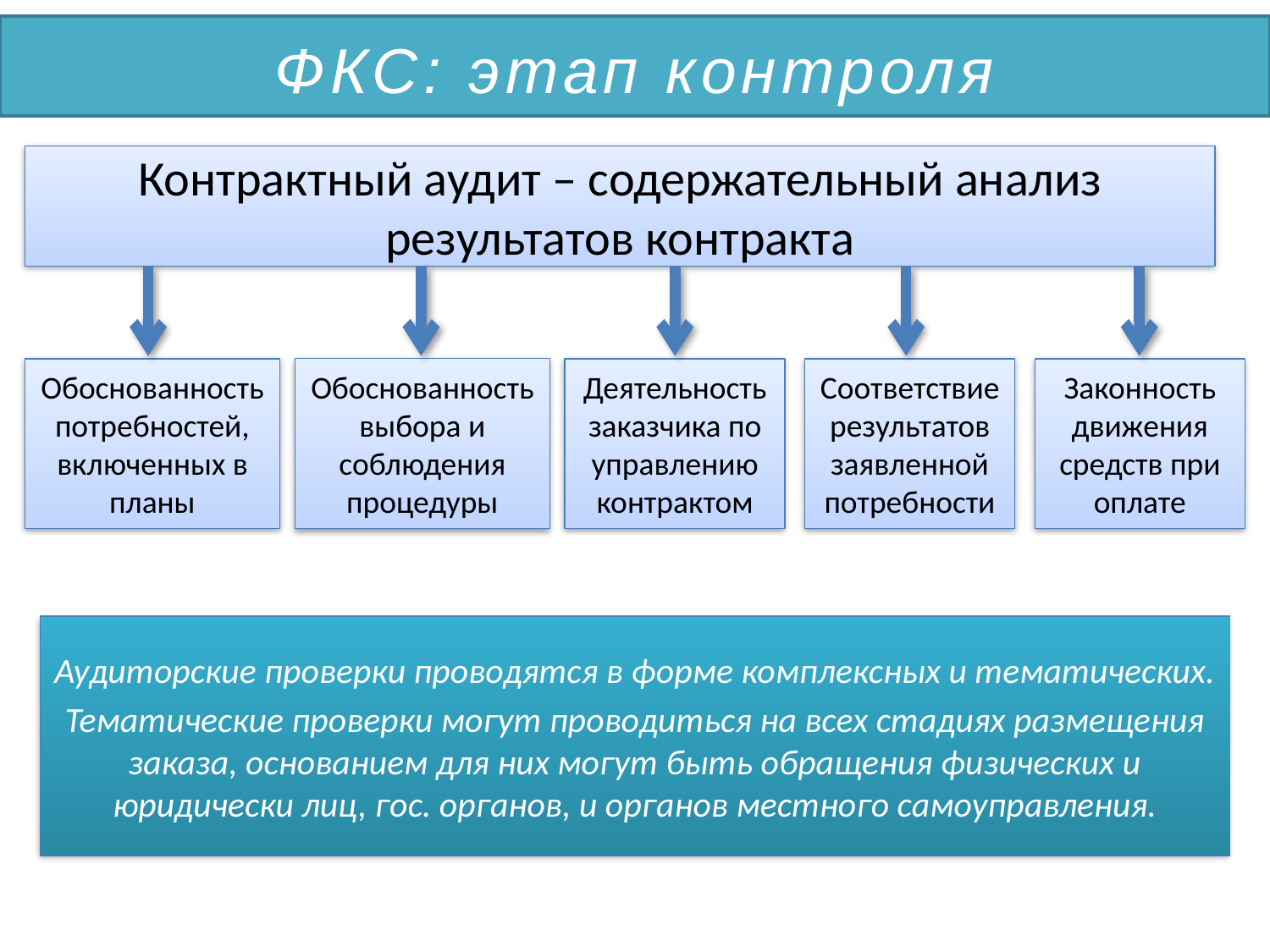

ФКС: этап контроля
Контрактный аудит – содержательный анализ результатов контракта
Обоснованность выбора и соблюдения процедуры
Обоснованность потребностей, включенных в планы
Законность движения средств при оплате
Деятельность заказчика по управлению контрактом
Соответствие результатов заявленной потребности
Аудиторские проверки проводятся в форме комплексных и тематических.
Тематические проверки могут проводиться на всех стадиях размещения заказа, основанием для них могут быть обращения физических и юридически лиц, гос. органов, и органов местного самоуправления.